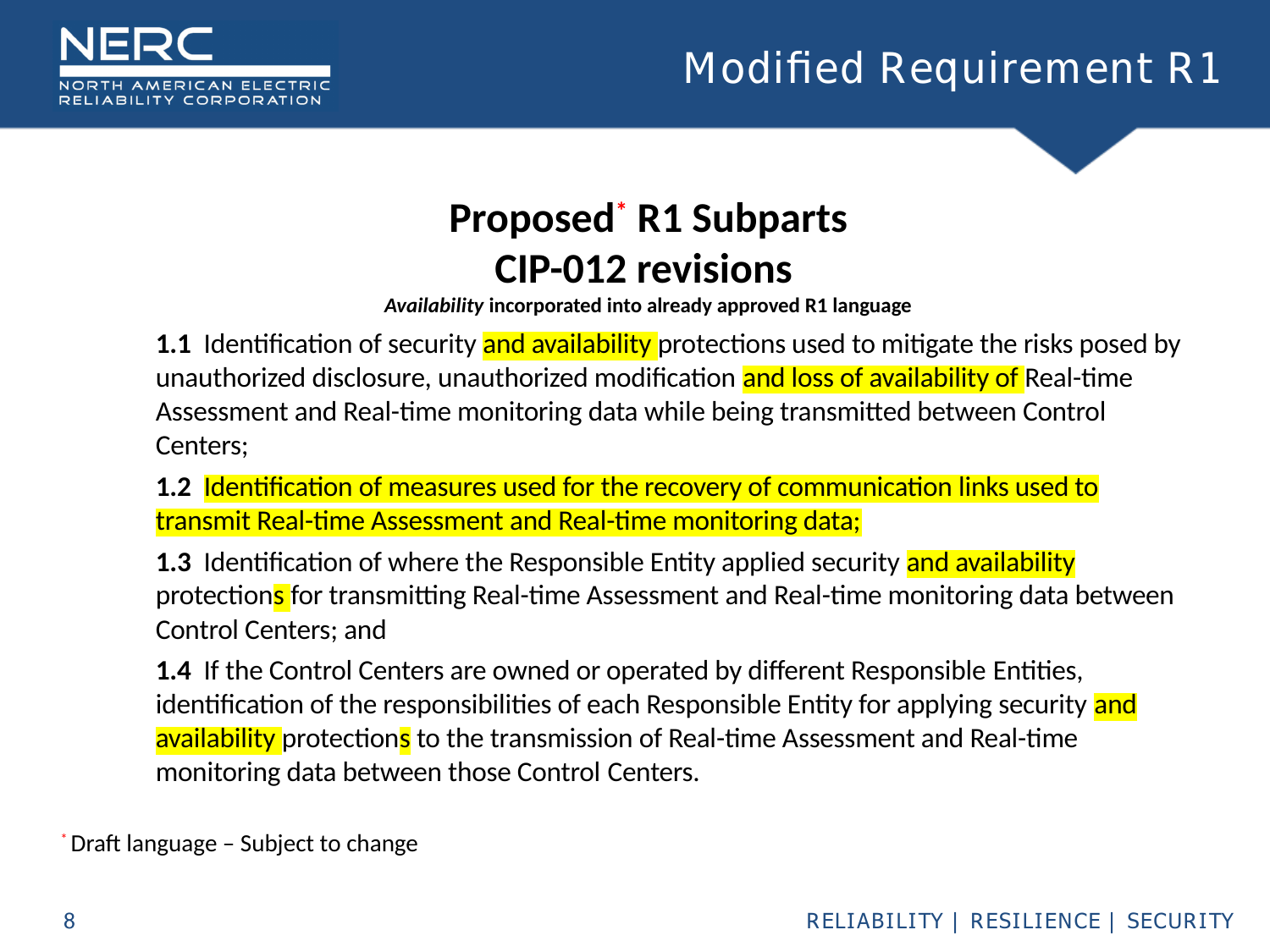

# Modified Requirement R1
Proposed* R1 Subparts
CIP-012 revisions
Availability incorporated into already approved R1 language
1.1  Identification of security and availability protections used to mitigate the risks posed by unauthorized disclosure, unauthorized modification and loss of availability of Real-time Assessment and Real-time monitoring data while being transmitted between Control Centers;
1.2  Identification of measures used for the recovery of communication links used to transmit Real-time Assessment and Real-time monitoring data;
1.3  Identification of where the Responsible Entity applied security and availability protections for transmitting Real-time Assessment and Real-time monitoring data between Control Centers; and
1.4  If the Control Centers are owned or operated by different Responsible Entities, identification of the responsibilities of each Responsible Entity for applying security and availability protections to the transmission of Real-time Assessment and Real-time monitoring data between those Control Centers.

* Draft language – Subject to change